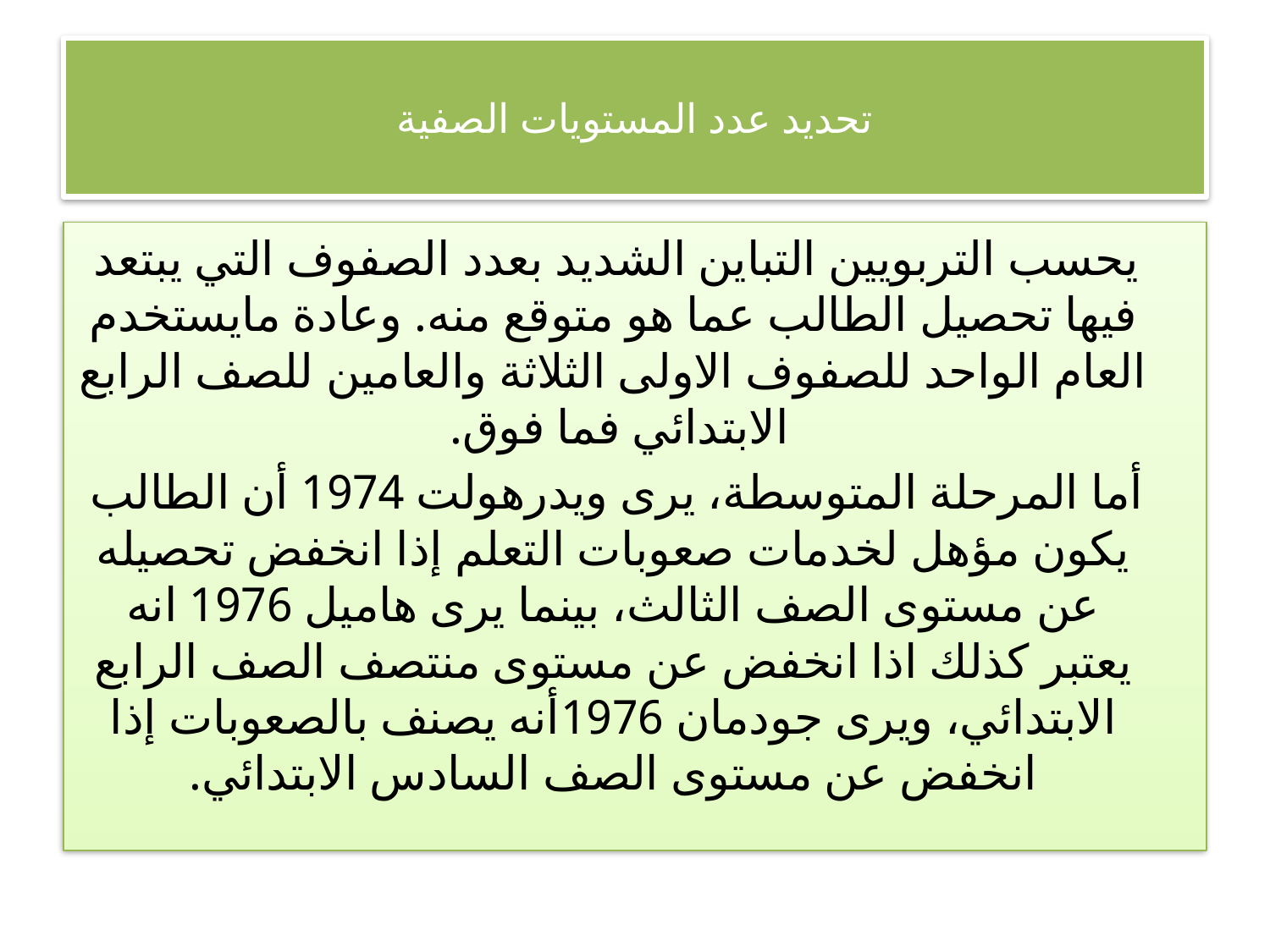

# تحديد عدد المستويات الصفية
   يحسب التربويين التباين الشديد بعدد الصفوف التي يبتعد فيها تحصيل الطالب عما هو متوقع منه. وعادة مايستخدم العام الواحد للصفوف الاولى الثلاثة والعامين للصف الرابع الابتدائي فما فوق.
   أما المرحلة المتوسطة، يرى ويدرهولت 1974 أن الطالب يكون مؤهل لخدمات صعوبات التعلم إذا انخفض تحصيله عن مستوى الصف الثالث، بينما يرى هاميل 1976 انه يعتبر كذلك اذا انخفض عن مستوى منتصف الصف الرابع الابتدائي، ويرى جودمان 1976أنه يصنف بالصعوبات إذا انخفض عن مستوى الصف السادس الابتدائي.